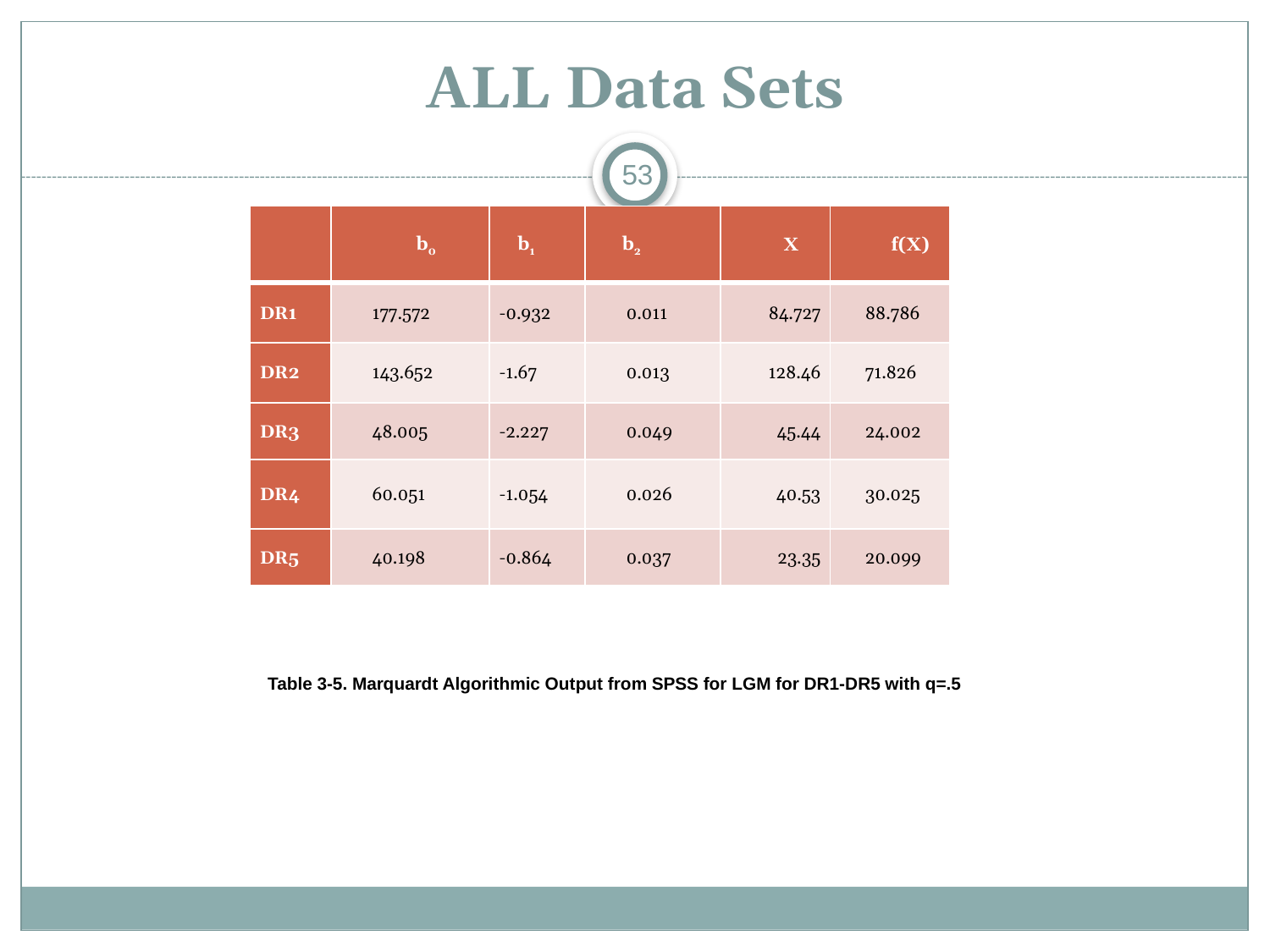

# ALL Data Sets
53
|  | b0 | b1 | b2 | X | f(x) |
| --- | --- | --- | --- | --- | --- |
| DR1 | 177.572 | -0.932 | 0.011 | 84.727 | 88.786 |
| DR2 | 143.652 | -1.67 | 0.013 | 128.46 | 71.826 |
| DR3 | 48.005 | -2.227 | 0.049 | 45.44 | 24.002 |
| DR4 | 60.051 | -1.054 | 0.026 | 40.53 | 30.025 |
| DR5 | 40.198 | -0.864 | 0.037 | 23.35 | 20.099 |

Table 3-5. Marquardt Algorithmic Output from SPSS for LGM for DR1-DR5 with q=.5